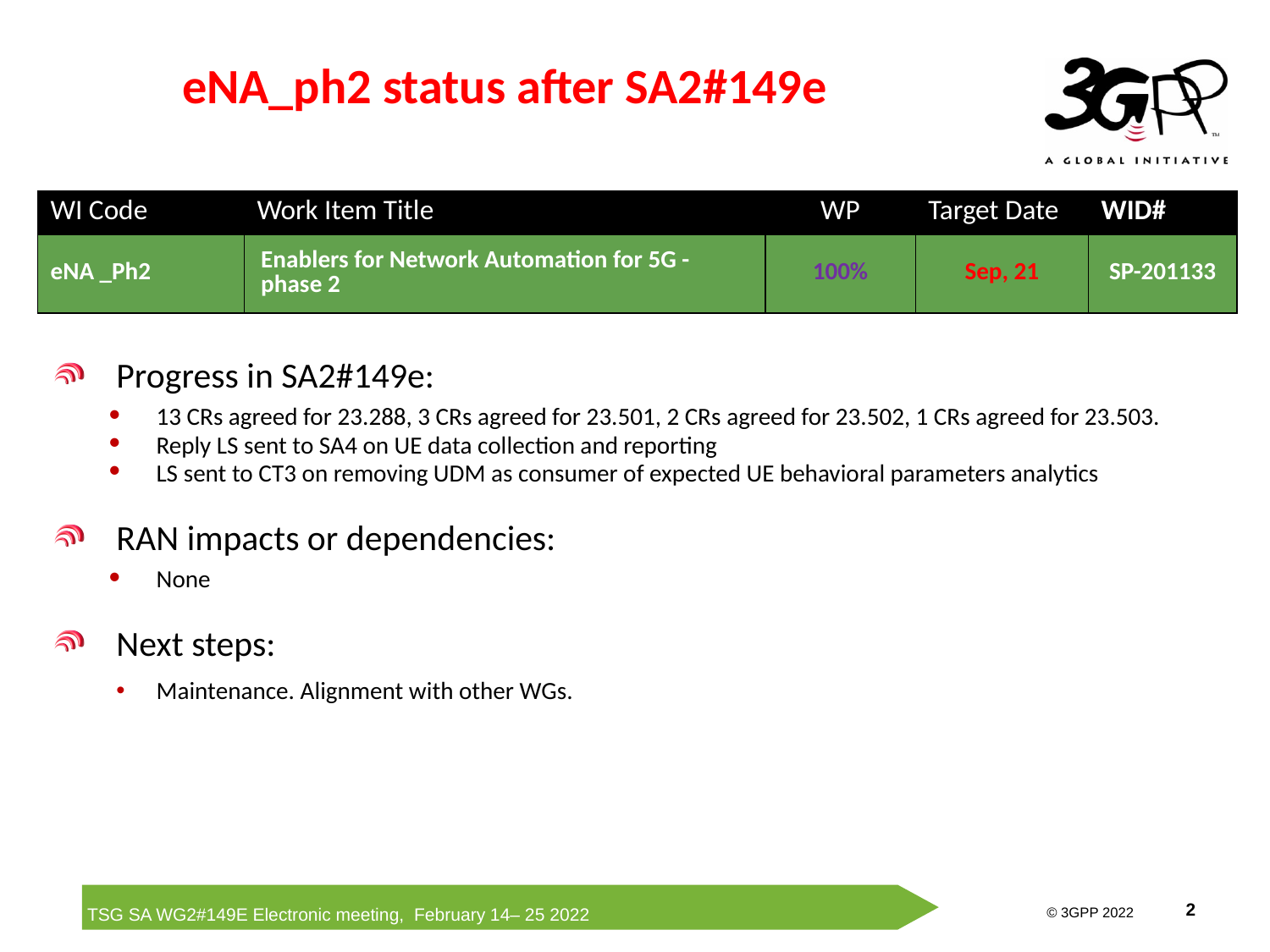

eNA_ph2 status after SA2#149e
| WI Code | Work Item Title | WP | Target Date | WID# |
| --- | --- | --- | --- | --- |
| eNA \_Ph2 | Enablers for Network Automation for 5G - phase 2 | 100% | Sep, 21 | SP-201133 |
Progress in SA2#149e:
13 CRs agreed for 23.288, 3 CRs agreed for 23.501, 2 CRs agreed for 23.502, 1 CRs agreed for 23.503.
Reply LS sent to SA4 on UE data collection and reporting
LS sent to CT3 on removing UDM as consumer of expected UE behavioral parameters analytics

RAN impacts or dependencies:
None

Next steps:
Maintenance. Alignment with other WGs.